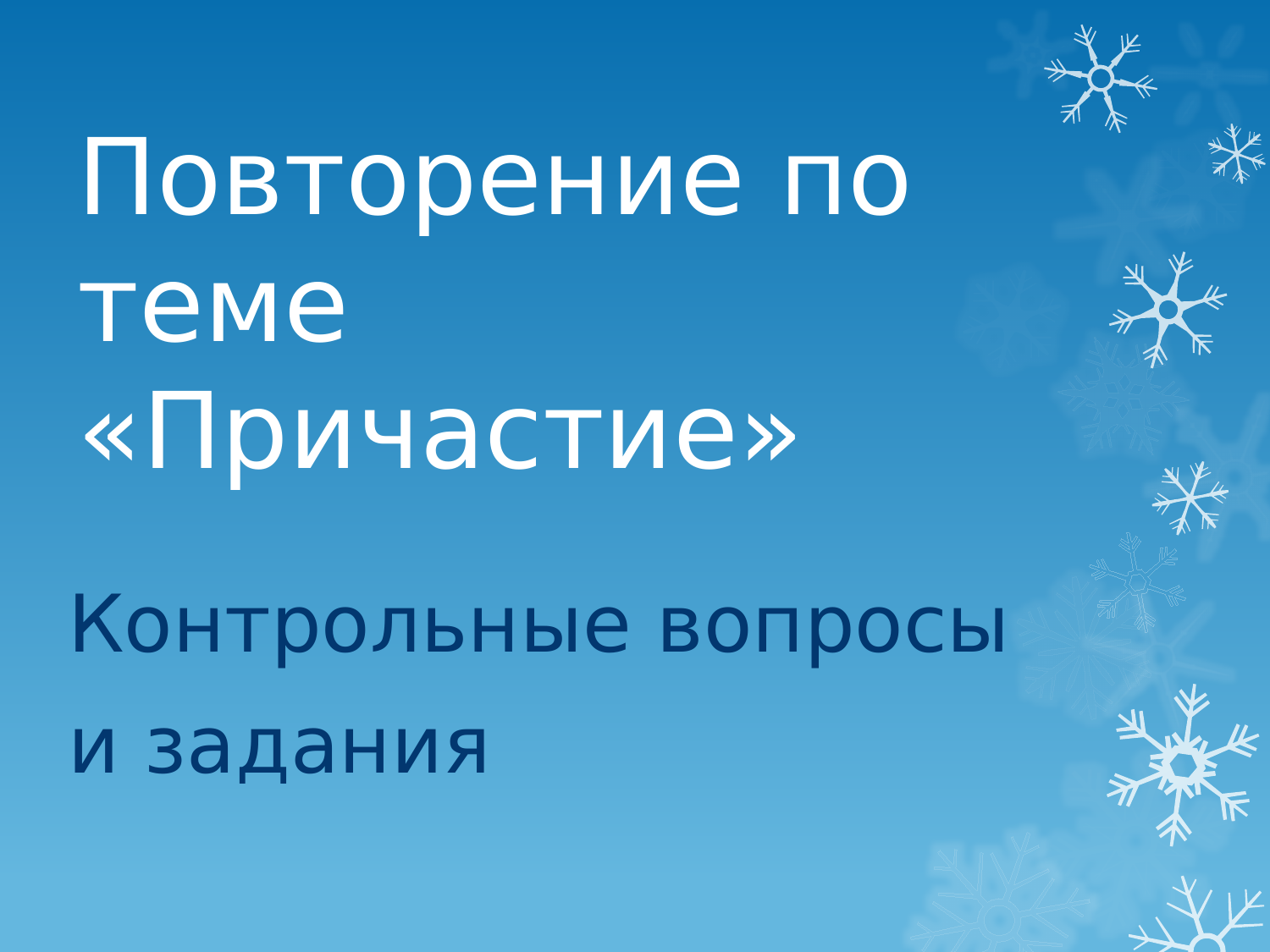

# Повторение по теме «Причастие»
Контрольные вопросы
и задания